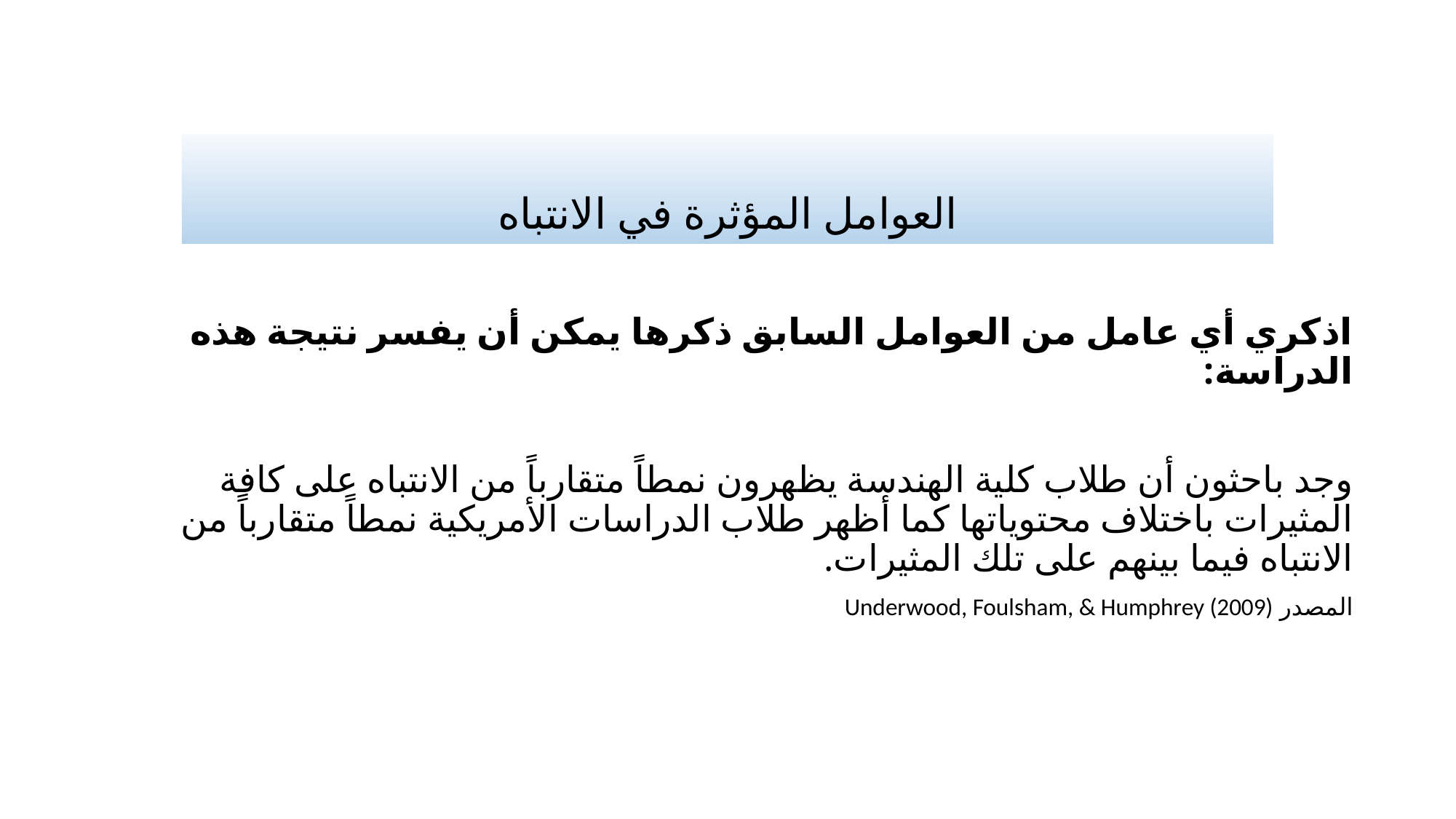

# العوامل المؤثرة في الانتباه
اذكري أي عامل من العوامل السابق ذكرها يمكن أن يفسر نتيجة هذه الدراسة:

وجد باحثون أن طلاب كلية الهندسة يظهرون نمطاً متقارباً من الانتباه على كافة المثيرات باختلاف محتوياتها كما أظهر طلاب الدراسات الأمريكية نمطاً متقارباً من الانتباه فيما بينهم على تلك المثيرات.
المصدر Underwood, Foulsham, & Humphrey (2009)